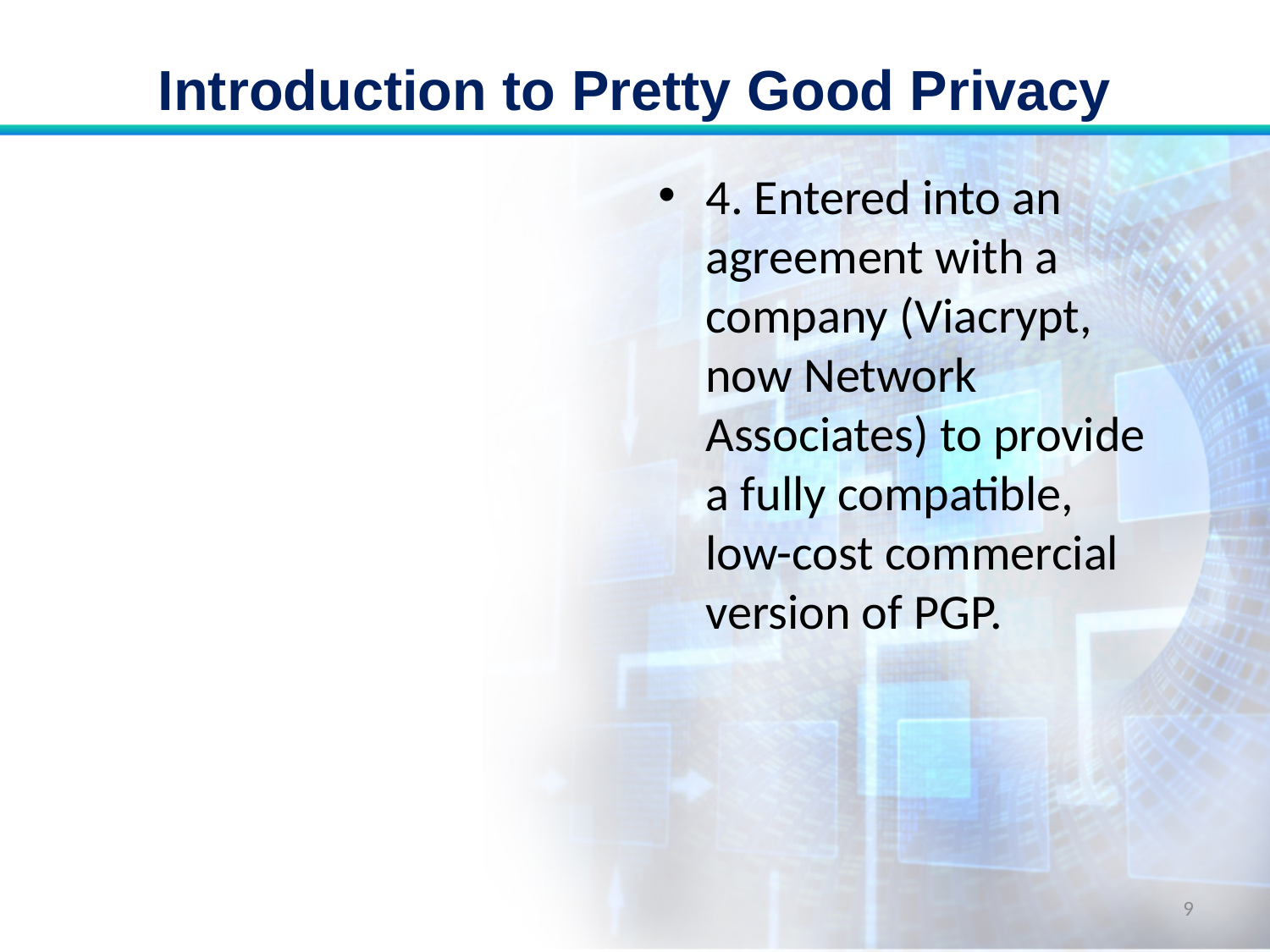

# Introduction to Pretty Good Privacy
4. Entered into an agreement with a company (Viacrypt, now Network Associates) to provide a fully compatible, low-cost commercial version of PGP.
9